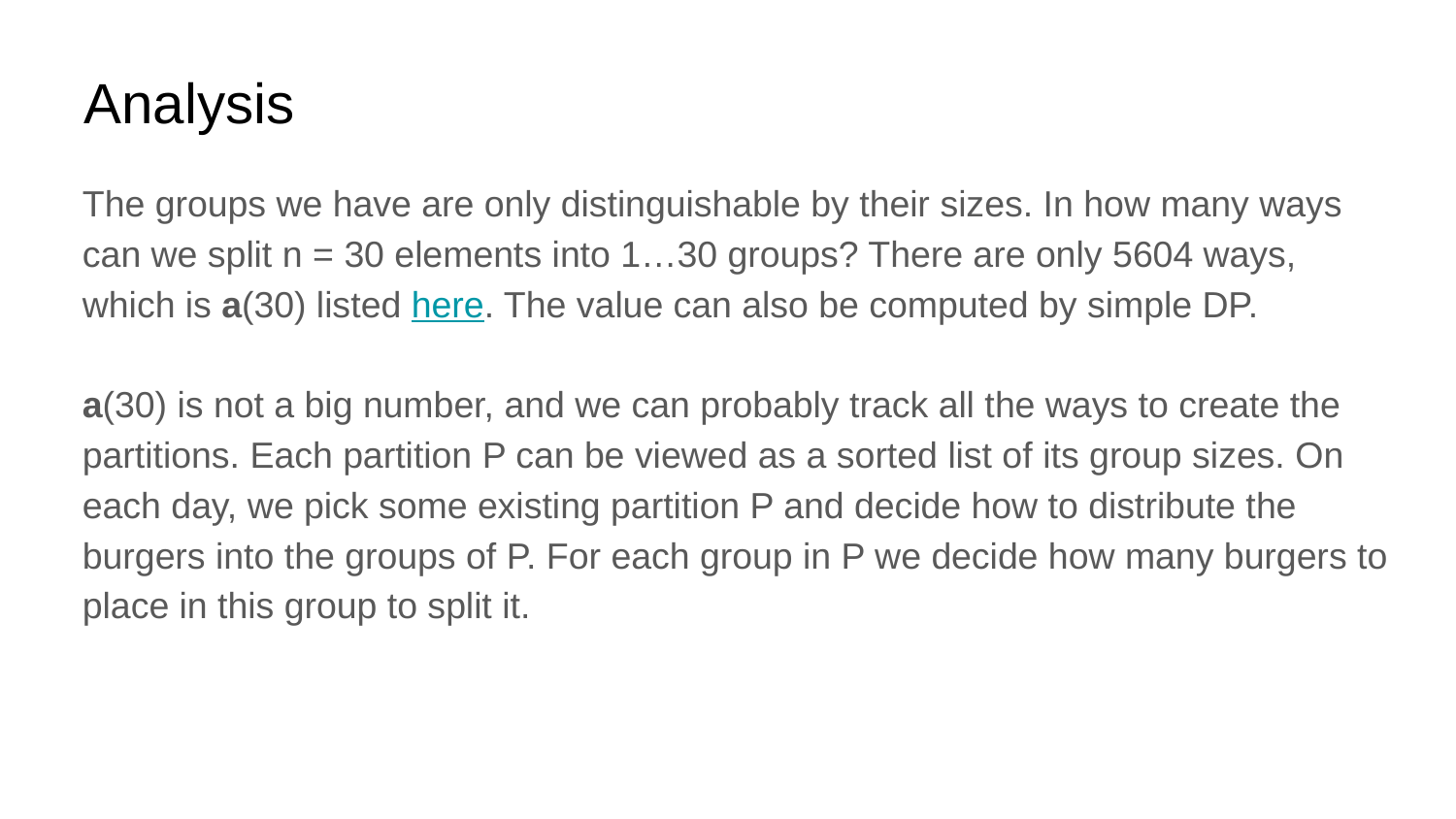

# Analysis
The groups we have are only distinguishable by their sizes. In how many ways can we split n = 30 elements into 1…30 groups? There are only 5604 ways, which is a(30) listed here. The value can also be computed by simple DP.

a(30) is not a big number, and we can probably track all the ways to create the partitions. Each partition P can be viewed as a sorted list of its group sizes. On each day, we pick some existing partition P and decide how to distribute the burgers into the groups of P. For each group in P we decide how many burgers to place in this group to split it.